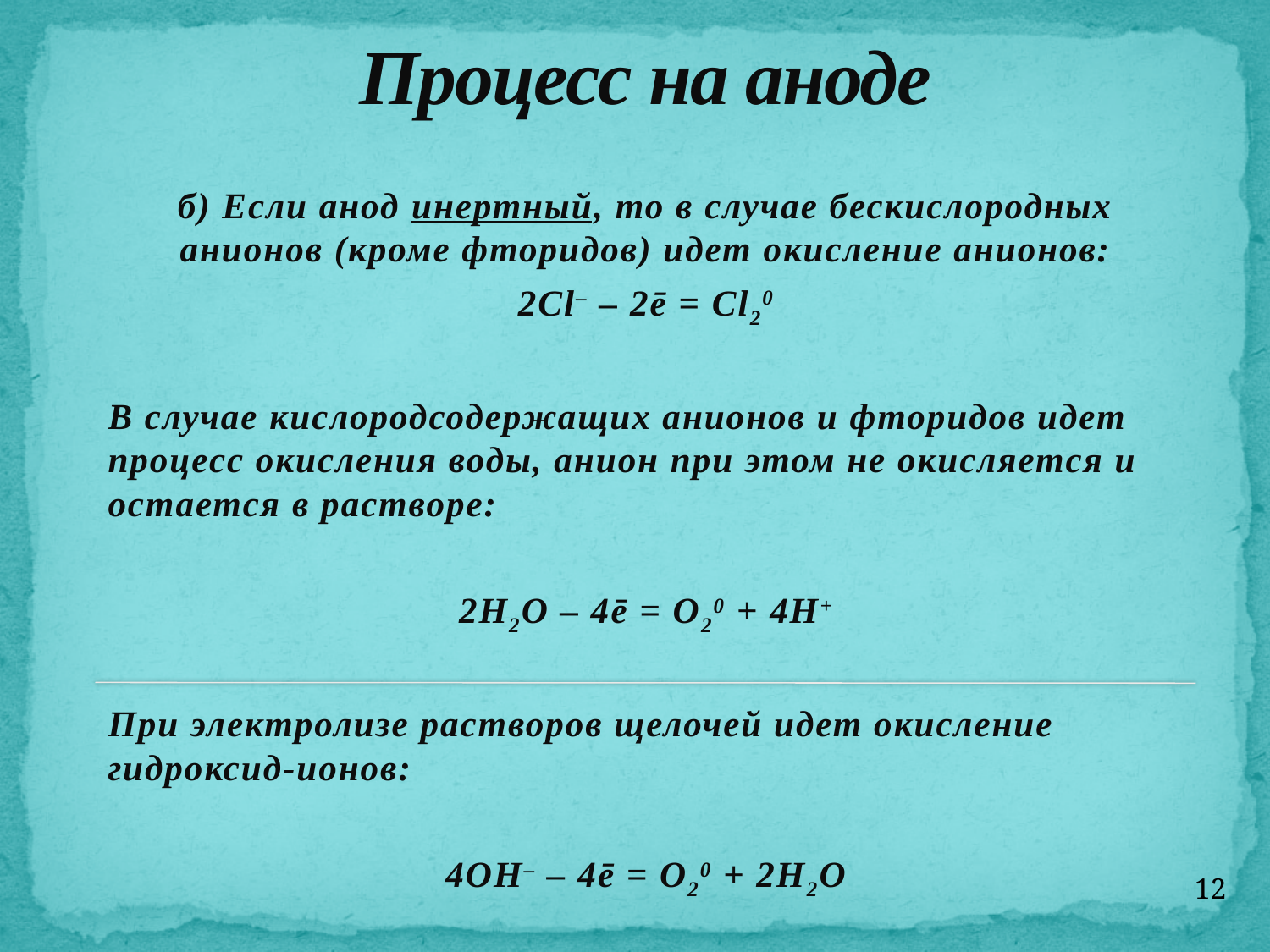

# Процесс на аноде
б) Если анод инертный, то в случае бескислородных анионов (кроме фторидов) идет окисление анионов:
2Cl– – 2ē = Cl20

В случае кислородсодержащих анионов и фторидов идет процесс окисления воды, анион при этом не окисляется и остается в растворе:

2H2O – 4ē = O20 + 4H+

При электролизе растворов щелочей идет окисление гидроксид-ионов:

4OH– – 4ē = O20 + 2H2O

12